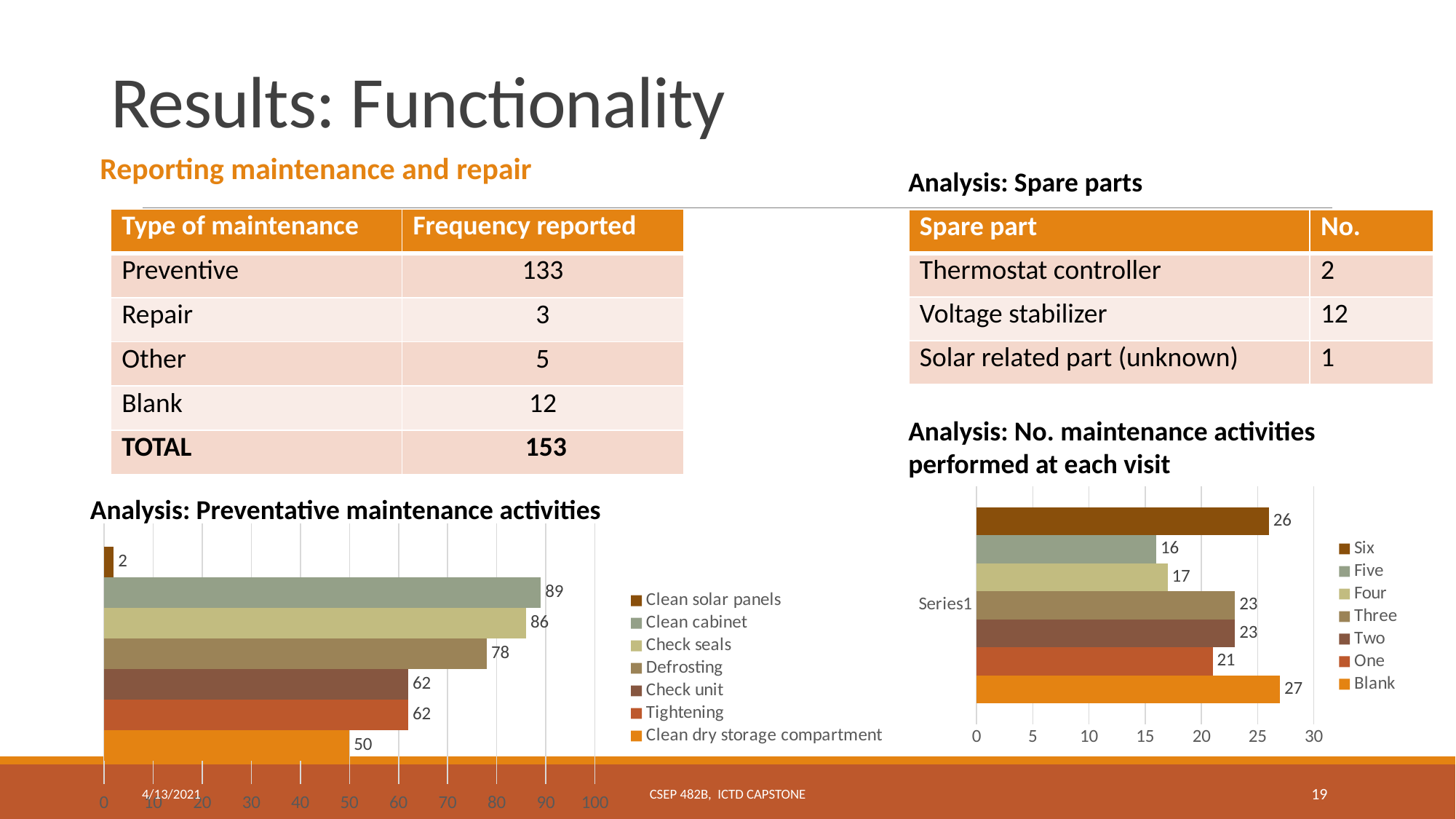

# Results: Functionality
Reporting maintenance and repair
Analysis: Spare parts

| Type of maintenance | Frequency reported |
| --- | --- |
| Preventive | 133 |
| Repair | 3 |
| Other | 5 |
| Blank | 12 |
| TOTAL | 153 |
| Spare part | No. |
| --- | --- |
| Thermostat controller | 2 |
| Voltage stabilizer | 12 |
| Solar related part (unknown) | 1 |
Analysis: No. maintenance activities performed at each visit

### Chart

| Category | Blank | One | Two  | Three | Four | Five | Six |
|---|---|---|---|---|---|---|---|
|  | 27.0 | 21.0 | 23.0 | 23.0 | 17.0 | 16.0 | 26.0 |
Analysis: Preventative maintenance activities

### Chart

| Category | Clean dry storage compartment | Tightening | Check unit | Defrosting | Check seals | Clean cabinet | Clean solar panels |
|---|---|---|---|---|---|---|---|
| Maintenance activity | 50.0 | 62.0 | 62.0 | 78.0 | 86.0 | 89.0 | 2.0 |
4/13/2021
CSEP 482B,  ICTD Capstone
19